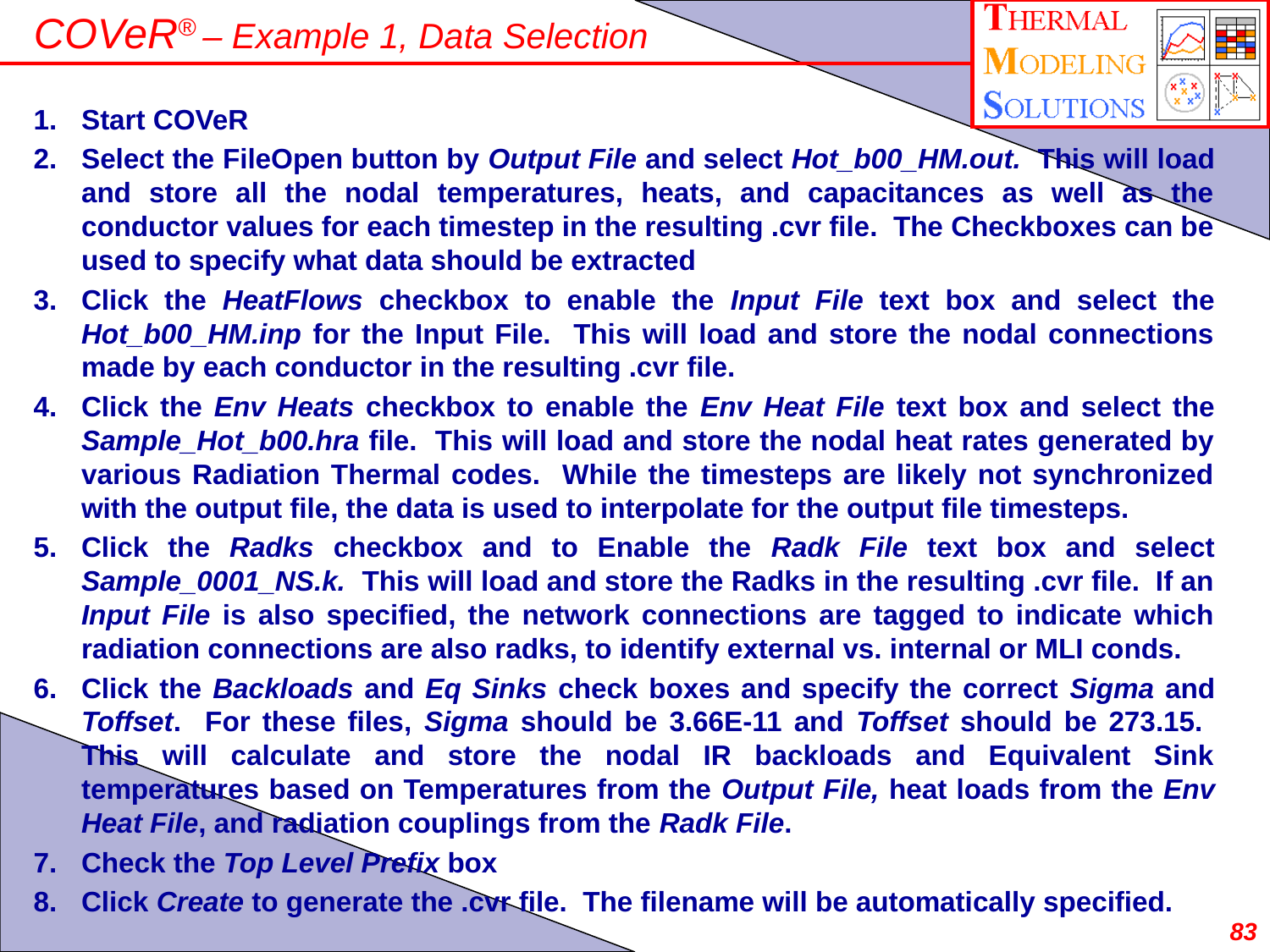

# COVeR® – Example 1, Data Selection
Start COVeR
Select the FileOpen button by Output File and select Hot_b00_HM.out.  This will load and store all the nodal temperatures, heats, and capacitances as well as the conductor values for each timestep in the resulting .cvr file.  The Checkboxes can be used to specify what data should be extracted
Click the HeatFlows checkbox to enable the Input File text box and select the Hot_b00_HM.inp for the Input File.  This will load and store the nodal connections made by each conductor in the resulting .cvr file.
Click the Env Heats checkbox to enable the Env Heat File text box and select the Sample_Hot_b00.hra file.  This will load and store the nodal heat rates generated by various Radiation Thermal codes.  While the timesteps are likely not synchronized with the output file, the data is used to interpolate for the output file timesteps.
Click the Radks checkbox and to Enable the Radk File text box and select Sample_0001_NS.k.  This will load and store the Radks in the resulting .cvr file.  If an Input File is also specified, the network connections are tagged to indicate which radiation connections are also radks, to identify external vs. internal or MLI conds.
Click the Backloads and Eq Sinks check boxes and specify the correct Sigma and Toffset.  For these files, Sigma should be 3.66E-11 and Toffset should be 273.15.  This will calculate and store the nodal IR backloads and Equivalent Sink temperatures based on Temperatures from the Output File, heat loads from the Env Heat File, and radiation couplings from the Radk File.
Check the Top Level Prefix box
Click Create to generate the .cvr file.  The filename will be automatically specified.

83